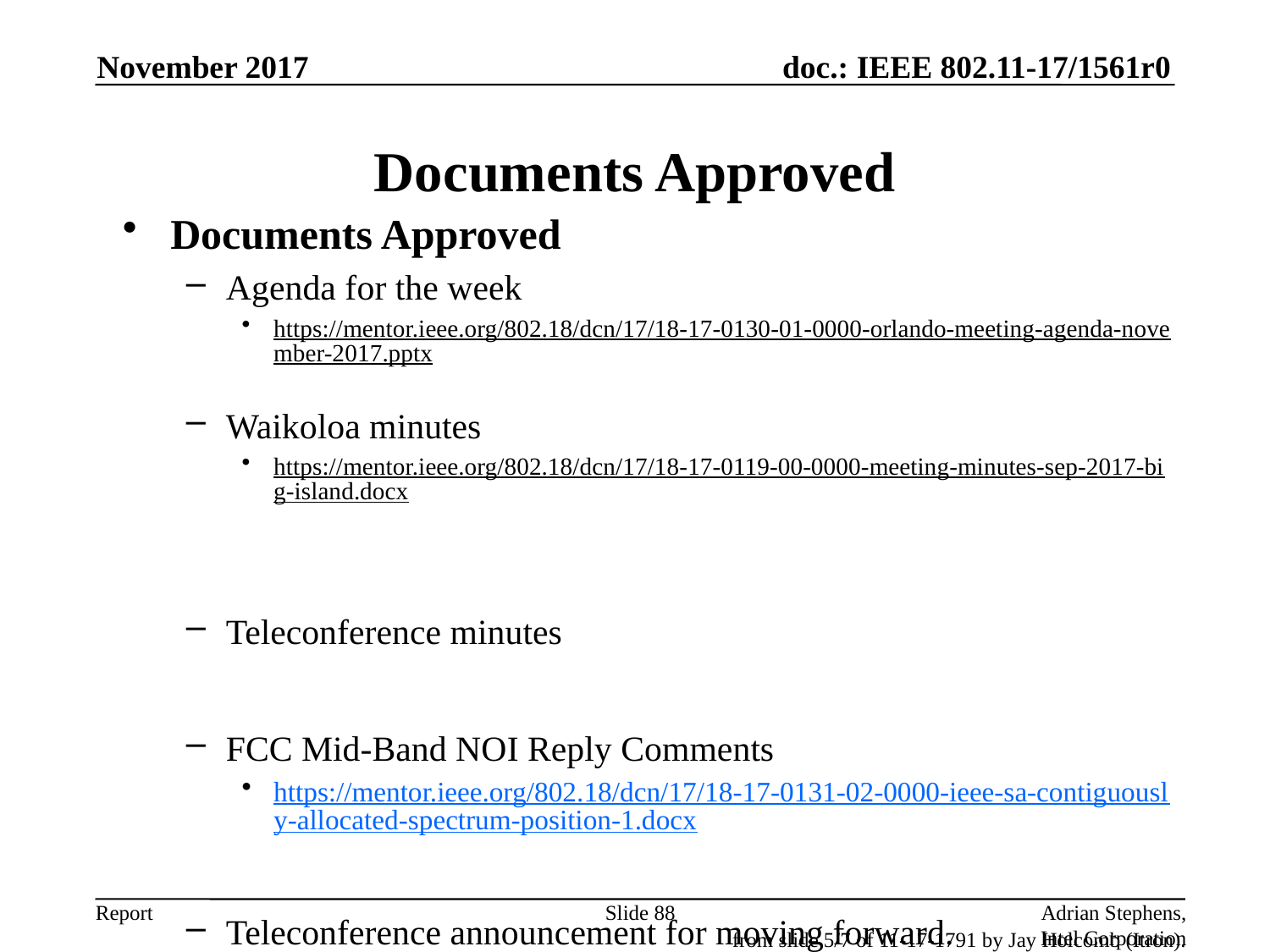

November 2017
# Documents Approved
Documents Approved
Agenda for the week
https://mentor.ieee.org/802.18/dcn/17/18-17-0130-01-0000-orlando-meeting-agenda-november-2017.pptx
Waikoloa minutes
https://mentor.ieee.org/802.18/dcn/17/18-17-0119-00-0000-meeting-minutes-sep-2017-big-island.docx

Teleconference minutes

FCC Mid-Band NOI Reply Comments
https://mentor.ieee.org/802.18/dcn/17/18-17-0131-02-0000-ieee-sa-contiguously-allocated-spectrum-position-1.docx

Teleconference announcement for moving forward.

Slide 88
Adrian Stephens, Intel Corporation
from slide 5/7 of 11-17-1791 by Jay Holcomb (Itron).